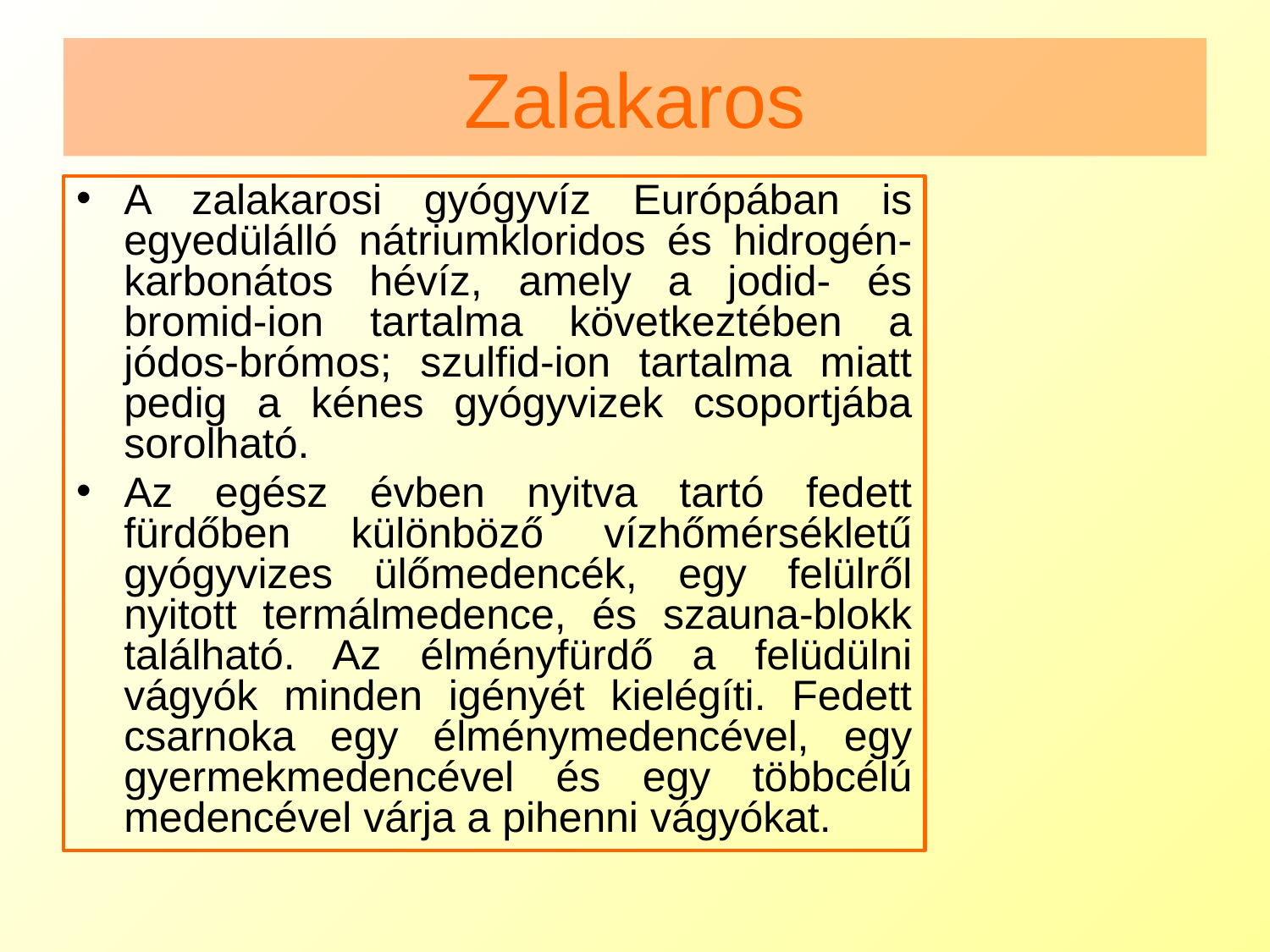

# Zalakaros
A zalakarosi gyógyvíz Európában is egyedülálló nátriumkloridos és hidrogén-karbonátos hévíz, amely a jodid- és bromid-ion tartalma következtében a jódos-brómos; szulfid-ion tartalma miatt pedig a kénes gyógyvizek csoportjába sorolható.
Az egész évben nyitva tartó fedett fürdőben különböző vízhőmérsékletű gyógyvizes ülőmedencék, egy felülről nyitott termálmedence, és szauna-blokk található. Az élményfürdő a felüdülni vágyók minden igényét kielégíti. Fedett csarnoka egy élménymedencével, egy gyermekmedencével és egy többcélú medencével várja a pihenni vágyókat.